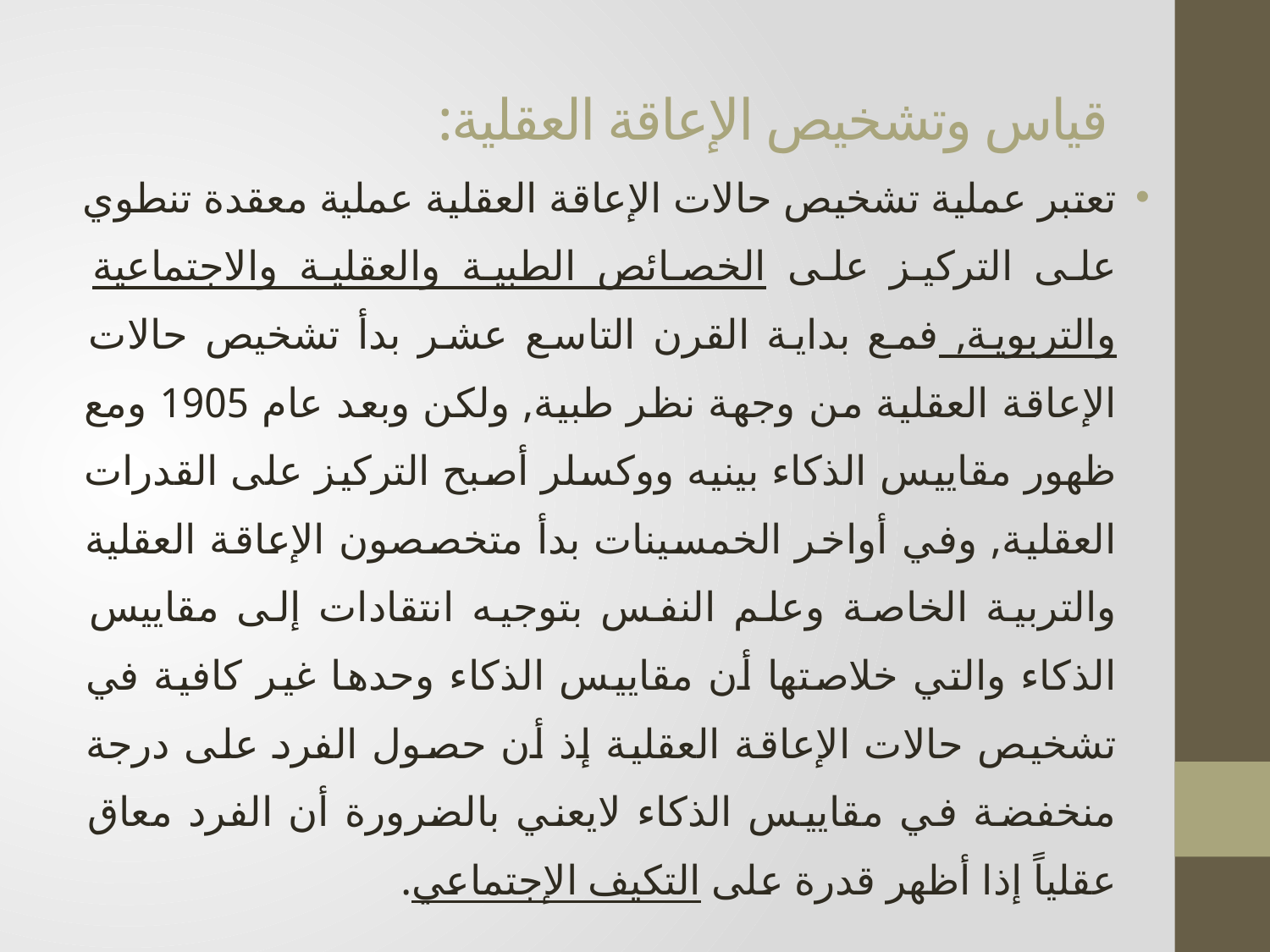

# قياس وتشخيص الإعاقة العقلية:
تعتبر عملية تشخيص حالات الإعاقة العقلية عملية معقدة تنطوي على التركيز على الخصائص الطبية والعقلية والاجتماعية والتربوية, فمع بداية القرن التاسع عشر بدأ تشخيص حالات الإعاقة العقلية من وجهة نظر طبية, ولكن وبعد عام 1905 ومع ظهور مقاييس الذكاء بينيه ووكسلر أصبح التركيز على القدرات العقلية, وفي أواخر الخمسينات بدأ متخصصون الإعاقة العقلية والتربية الخاصة وعلم النفس بتوجيه انتقادات إلى مقاييس الذكاء والتي خلاصتها أن مقاييس الذكاء وحدها غير كافية في تشخيص حالات الإعاقة العقلية إذ أن حصول الفرد على درجة منخفضة في مقاييس الذكاء لايعني بالضرورة أن الفرد معاق عقلياً إذا أظهر قدرة على التكيف الإجتماعي.